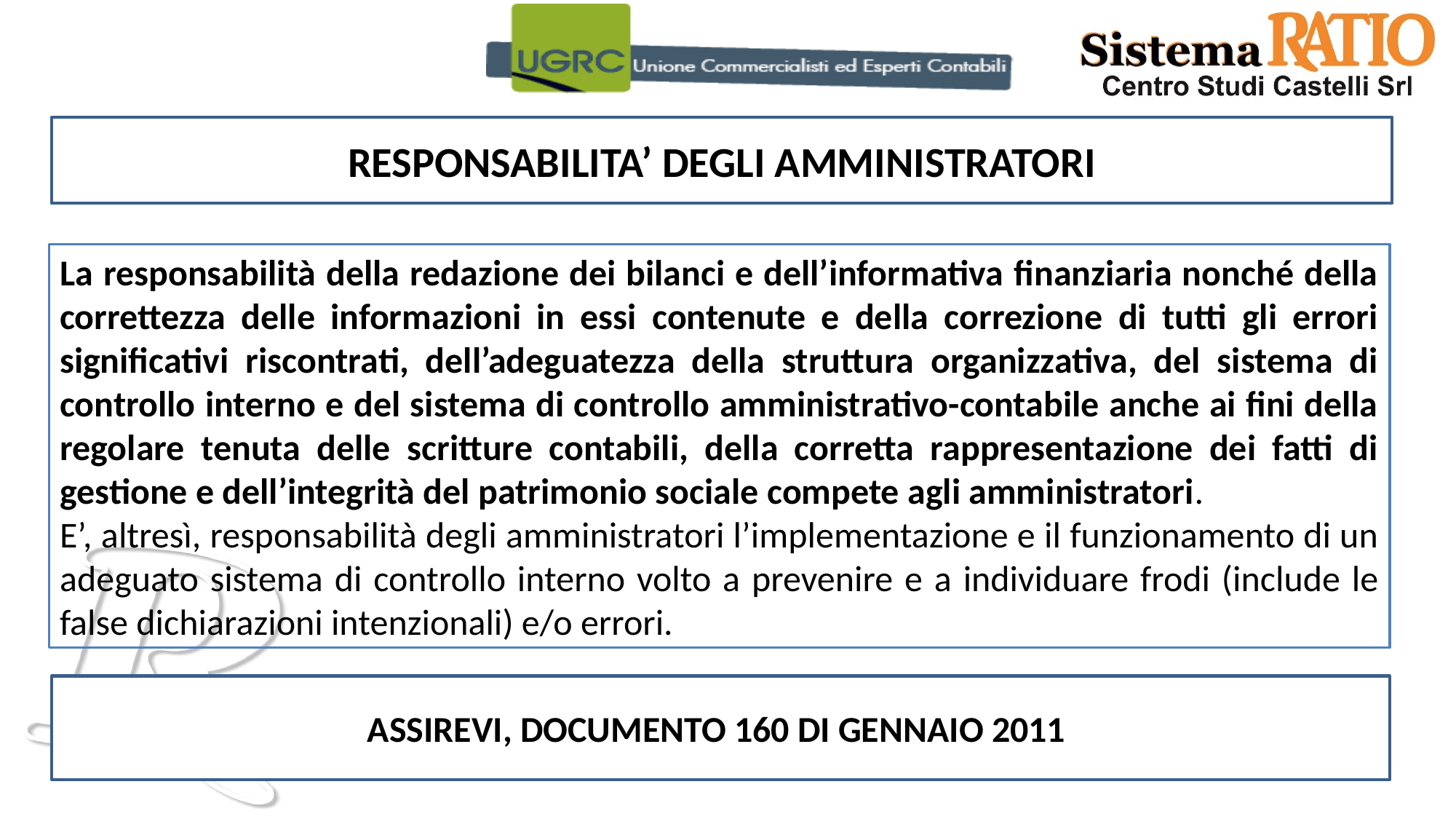

RESPONSABILITA’ DEGLI AMMINISTRATORI
La responsabilità della redazione dei bilanci e dell’informativa finanziaria nonché della correttezza delle informazioni in essi contenute e della correzione di tutti gli errori significativi riscontrati, dell’adeguatezza della struttura organizzativa, del sistema di controllo interno e del sistema di controllo amministrativo-contabile anche ai fini della regolare tenuta delle scritture contabili, della corretta rappresentazione dei fatti di gestione e dell’integrità del patrimonio sociale compete agli amministratori.
E’, altresì, responsabilità degli amministratori l’implementazione e il funzionamento di un adeguato sistema di controllo interno volto a prevenire e a individuare frodi (include le false dichiarazioni intenzionali) e/o errori.
ASSIREVI, DOCUMENTO 160 DI GENNAIO 2011